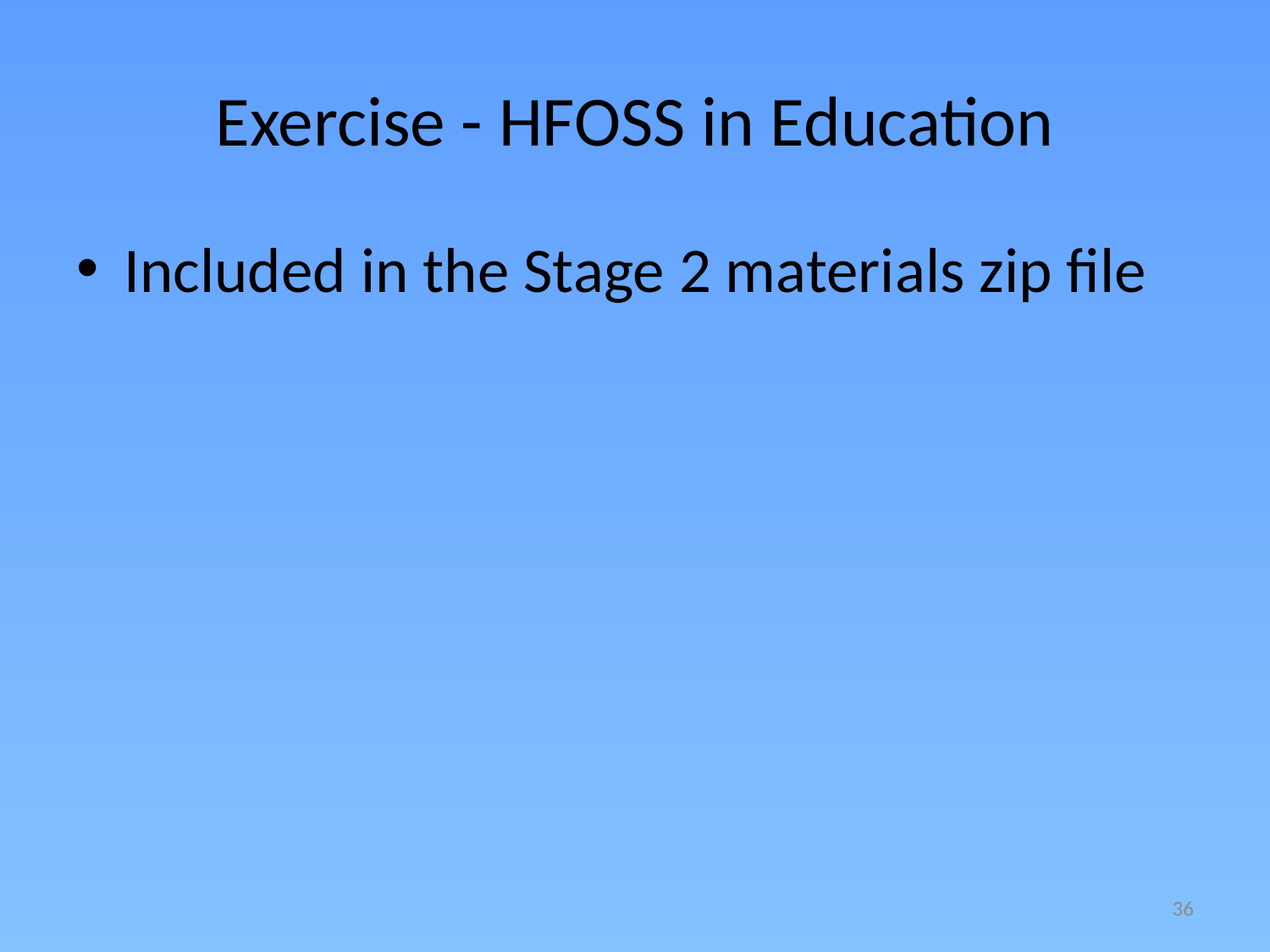

# Exercise - HFOSS in Education
Included in the Stage 2 materials zip file
36